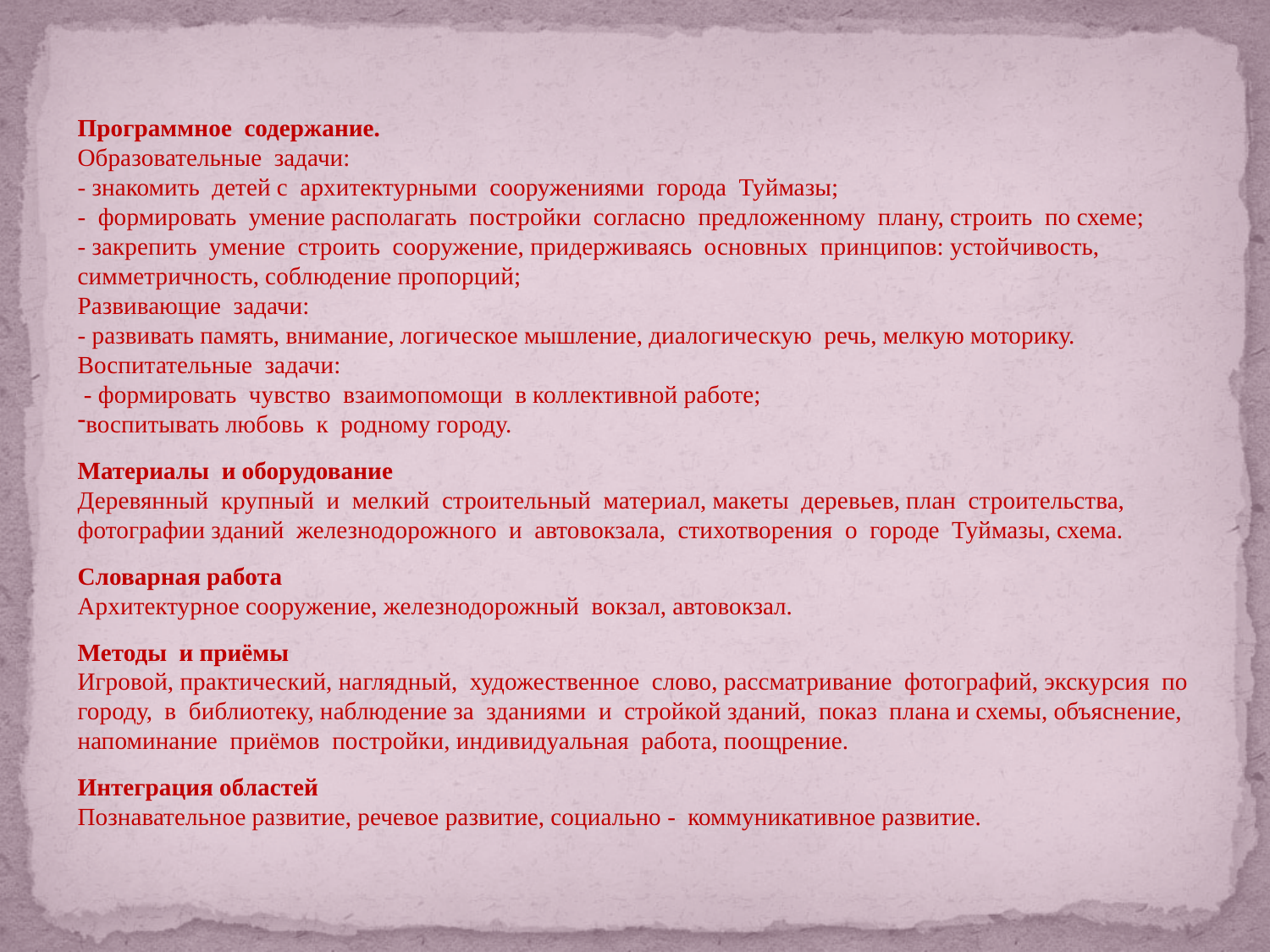

Программное  содержание.
Образовательные  задачи:
- знакомить  детей с  архитектурными  сооружениями  города  Туймазы;
-  формировать  умение располагать  постройки  согласно  предложенному  плану, строить  по схеме;
- закрепить  умение  строить  сооружение, придерживаясь  основных  принципов: устойчивость, симметричность, соблюдение пропорций;
Развивающие  задачи:
- развивать память, внимание, логическое мышление, диалогическую  речь, мелкую моторику.
Воспитательные  задачи:
 - формировать  чувство  взаимопомощи  в коллективной работе;
воспитывать любовь  к  родному городу.

Материалы  и оборудование
Деревянный  крупный  и  мелкий  строительный  материал, макеты  деревьев, план  строительства,  фотографии зданий  железнодорожного  и  автовокзала,  стихотворения  о  городе  Туймазы, схема.

Словарная работа
Архитектурное сооружение, железнодорожный  вокзал, автовокзал.

Методы  и приёмы
Игровой, практический, наглядный,  художественное  слово, рассматривание  фотографий, экскурсия  по  городу,  в  библиотеку, наблюдение за  зданиями  и  стройкой зданий,  показ  плана и схемы, объяснение, напоминание  приёмов  постройки, индивидуальная  работа, поощрение.

Интеграция областей
Познавательное развитие, речевое развитие, социально -  коммуникативное развитие.